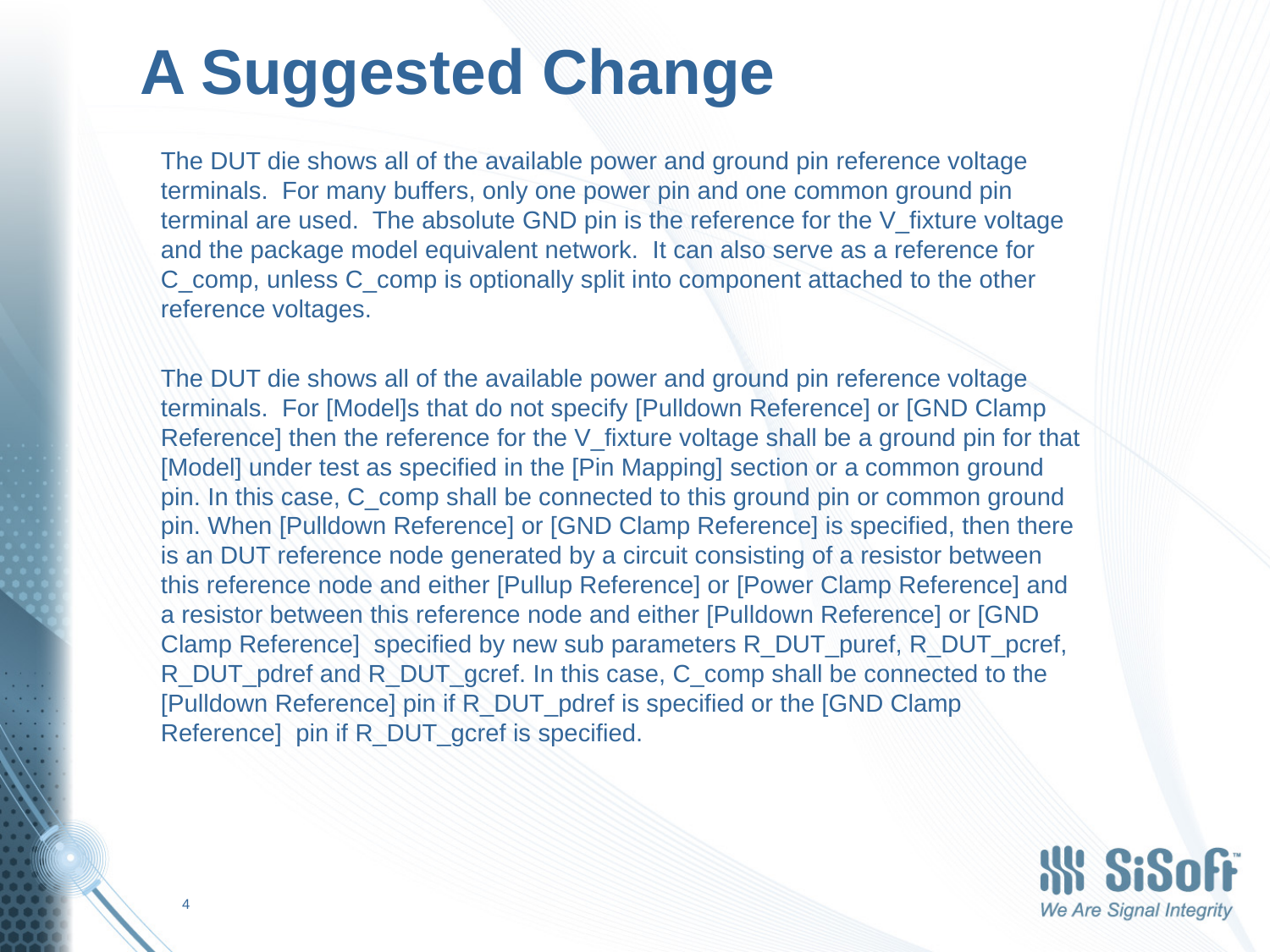

# A Suggested Change
The DUT die shows all of the available power and ground pin reference voltage terminals.  For many buffers, only one power pin and one common ground pin terminal are used.  The absolute GND pin is the reference for the V_fixture voltage and the package model equivalent network.  It can also serve as a reference for C_comp, unless C_comp is optionally split into component attached to the other reference voltages.

The DUT die shows all of the available power and ground pin reference voltage terminals.  For [Model]s that do not specify [Pulldown Reference] or [GND Clamp Reference] then the reference for the V_fixture voltage shall be a ground pin for that [Model] under test as specified in the [Pin Mapping] section or a common ground pin. In this case, C_comp shall be connected to this ground pin or common ground pin. When [Pulldown Reference] or [GND Clamp Reference] is specified, then there is an DUT reference node generated by a circuit consisting of a resistor between this reference node and either [Pullup Reference] or [Power Clamp Reference] and a resistor between this reference node and either [Pulldown Reference] or [GND Clamp Reference]  specified by new sub parameters R_DUT_puref, R_DUT_pcref, R_DUT_pdref and R_DUT_gcref. In this case, C_comp shall be connected to the [Pulldown Reference] pin if R_DUT_pdref is specified or the [GND Clamp Reference]  pin if R_DUT_gcref is specified.

4